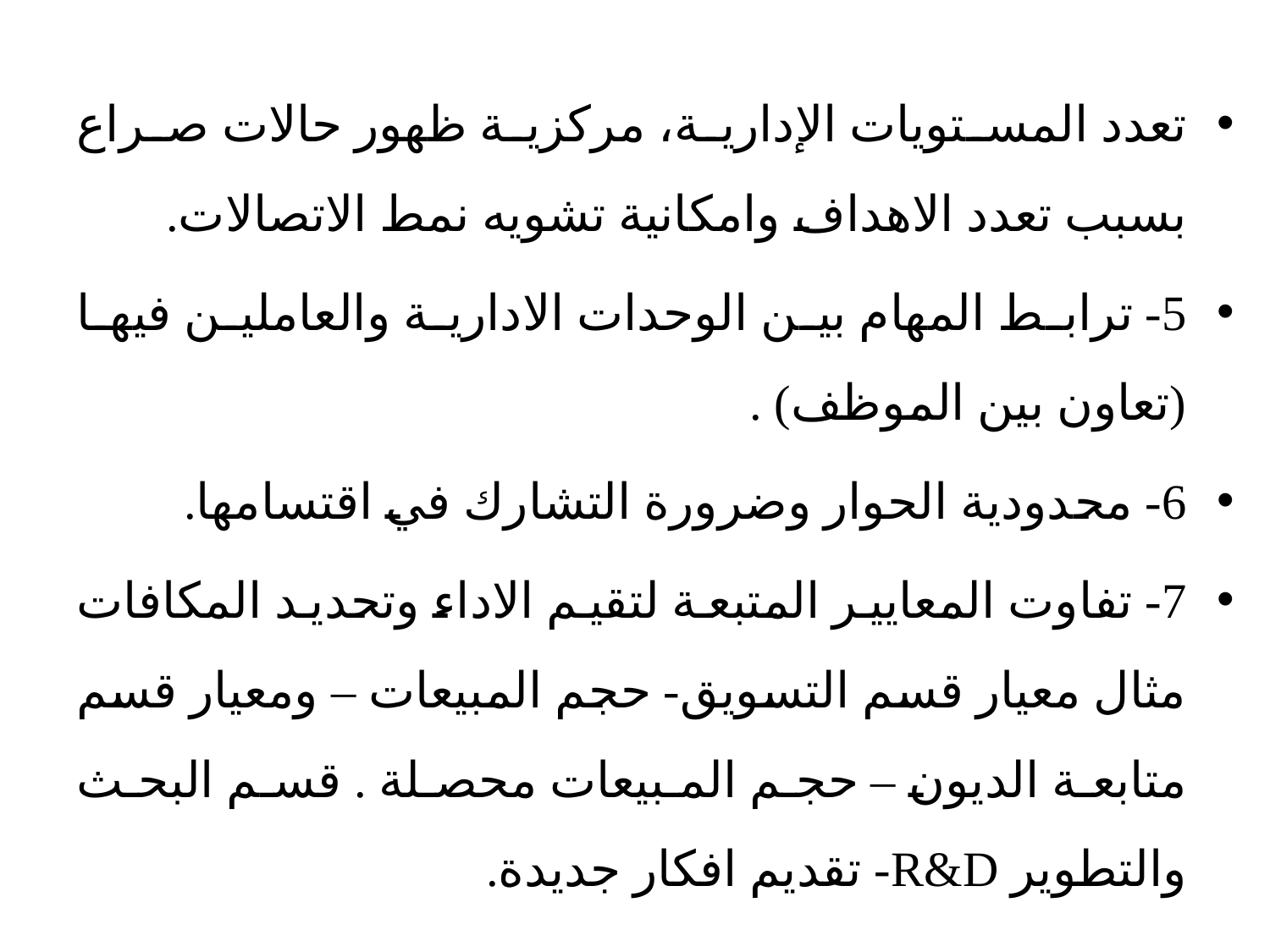

تعدد المستويات الإدارية، مركزية ظهور حالات صراع بسبب تعدد الاهداف وامكانية تشويه نمط الاتصالات.
5- ترابط المهام بين الوحدات الادارية والعاملين فيها (تعاون بين الموظف) .
6- محدودية الحوار وضرورة التشارك في اقتسامها.
7- تفاوت المعايير المتبعة لتقيم الاداء وتحديد المكافات مثال معيار قسم التسويق- حجم المبيعات – ومعيار قسم متابعة الديون – حجم المبيعات محصلة . قسم البحث والتطوير R&D- تقديم افكار جديدة.